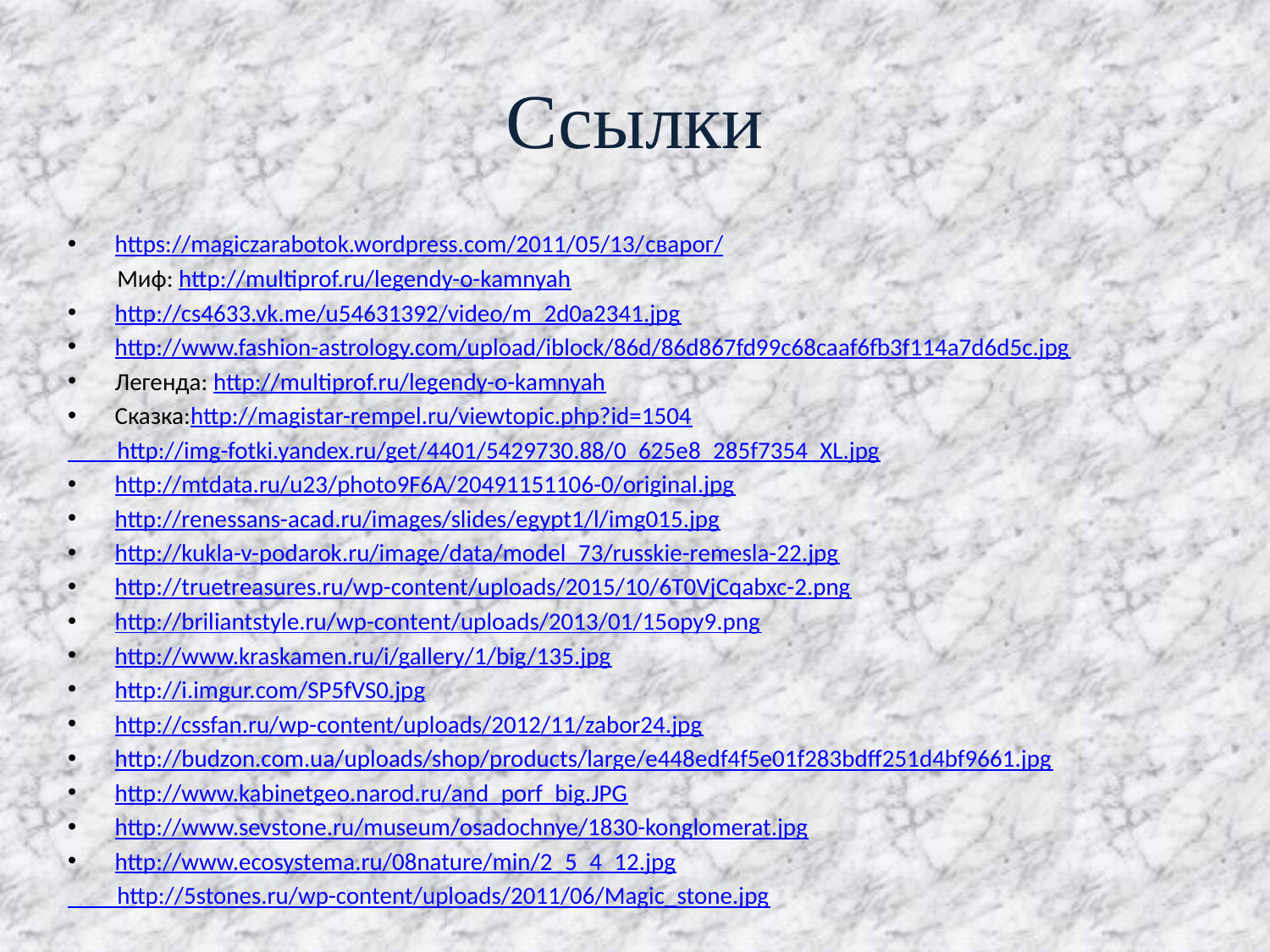

# Ссылки
https://magiczarabotok.wordpress.com/2011/05/13/сварог/
         Миф: http://multiprof.ru/legendy-o-kamnyah
http://cs4633.vk.me/u54631392/video/m_2d0a2341.jpg
http://www.fashion-astrology.com/upload/iblock/86d/86d867fd99c68caaf6fb3f114a7d6d5c.jpg
Легенда: http://multiprof.ru/legendy-o-kamnyah
Сказка:http://magistar-rempel.ru/viewtopic.php?id=1504
         http://img-fotki.yandex.ru/get/4401/5429730.88/0_625e8_285f7354_XL.jpg
http://mtdata.ru/u23/photo9F6A/20491151106-0/original.jpg
http://renessans-acad.ru/images/slides/egypt1/l/img015.jpg
http://kukla-v-podarok.ru/image/data/model_73/russkie-remesla-22.jpg
http://truetreasures.ru/wp-content/uploads/2015/10/6T0VjCqabxc-2.png
http://briliantstyle.ru/wp-content/uploads/2013/01/15opy9.png
http://www.kraskamen.ru/i/gallery/1/big/135.jpg
http://i.imgur.com/SP5fVS0.jpg
http://cssfan.ru/wp-content/uploads/2012/11/zabor24.jpg
http://budzon.com.ua/uploads/shop/products/large/e448edf4f5e01f283bdff251d4bf9661.jpg
http://www.kabinetgeo.narod.ru/and_porf_big.JPG
http://www.sevstone.ru/museum/osadochnye/1830-konglomerat.jpg
http://www.ecosystema.ru/08nature/min/2_5_4_12.jpg
         http://5stones.ru/wp-content/uploads/2011/06/Magic_stone.jpg